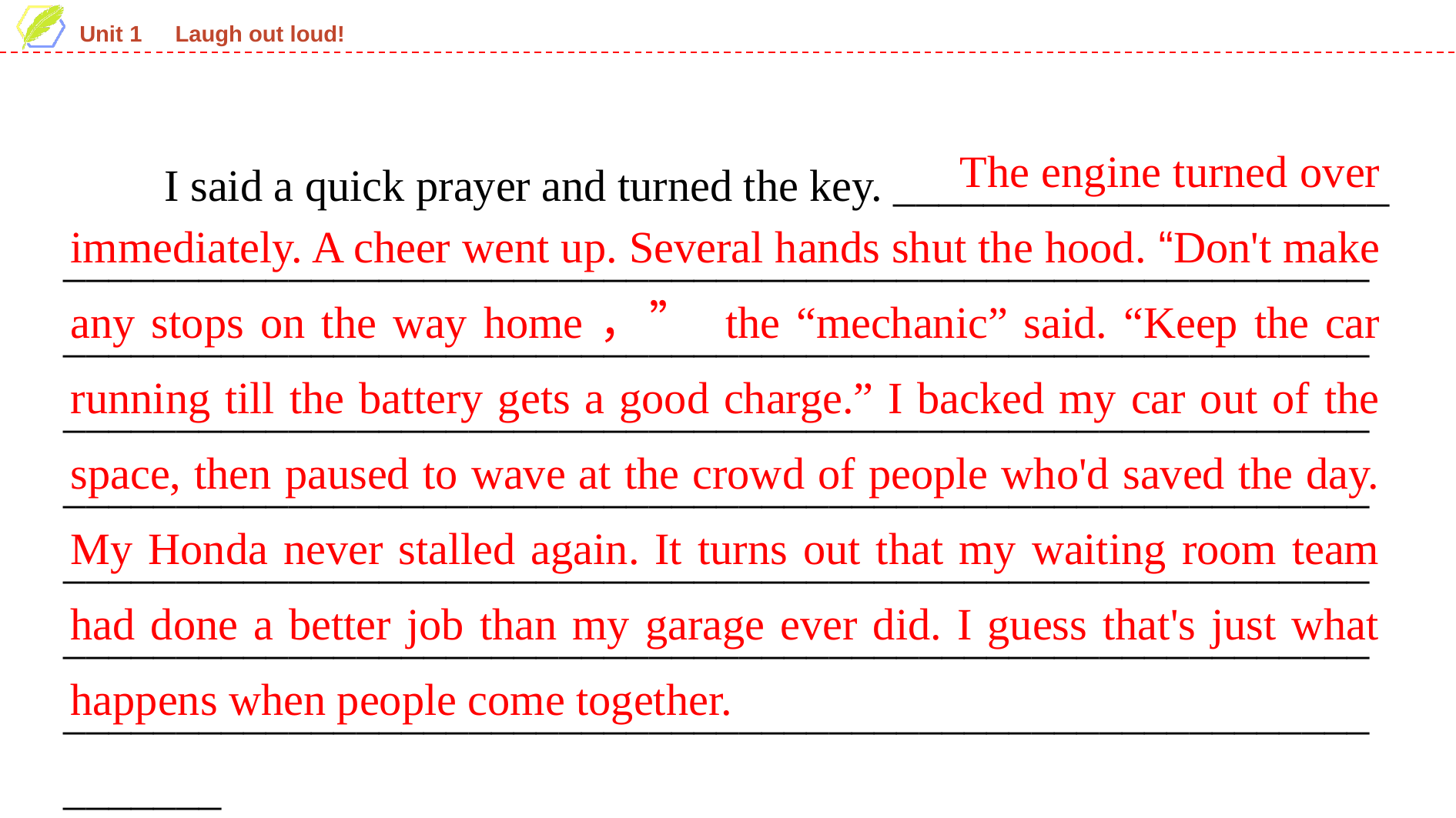

The engine turned over immediately. A cheer went up. Several hands shut the hood. “Don't make any stops on the way home，” the “mechanic” said. “Keep the car running till the battery gets a good charge.” I backed my car out of the space, then paused to wave at the crowd of people who'd saved the day. My Honda never stalled again. It turns out that my waiting room team had done a better job than my garage ever did. I guess that's just what happens when people come together.
　　I said a quick prayer and turned the key. ______________________
_____________________________________________________________________________________________________________________________________________________________________________________________________________________________________________________________________________________________________________________________________________________________________________________________________________________________